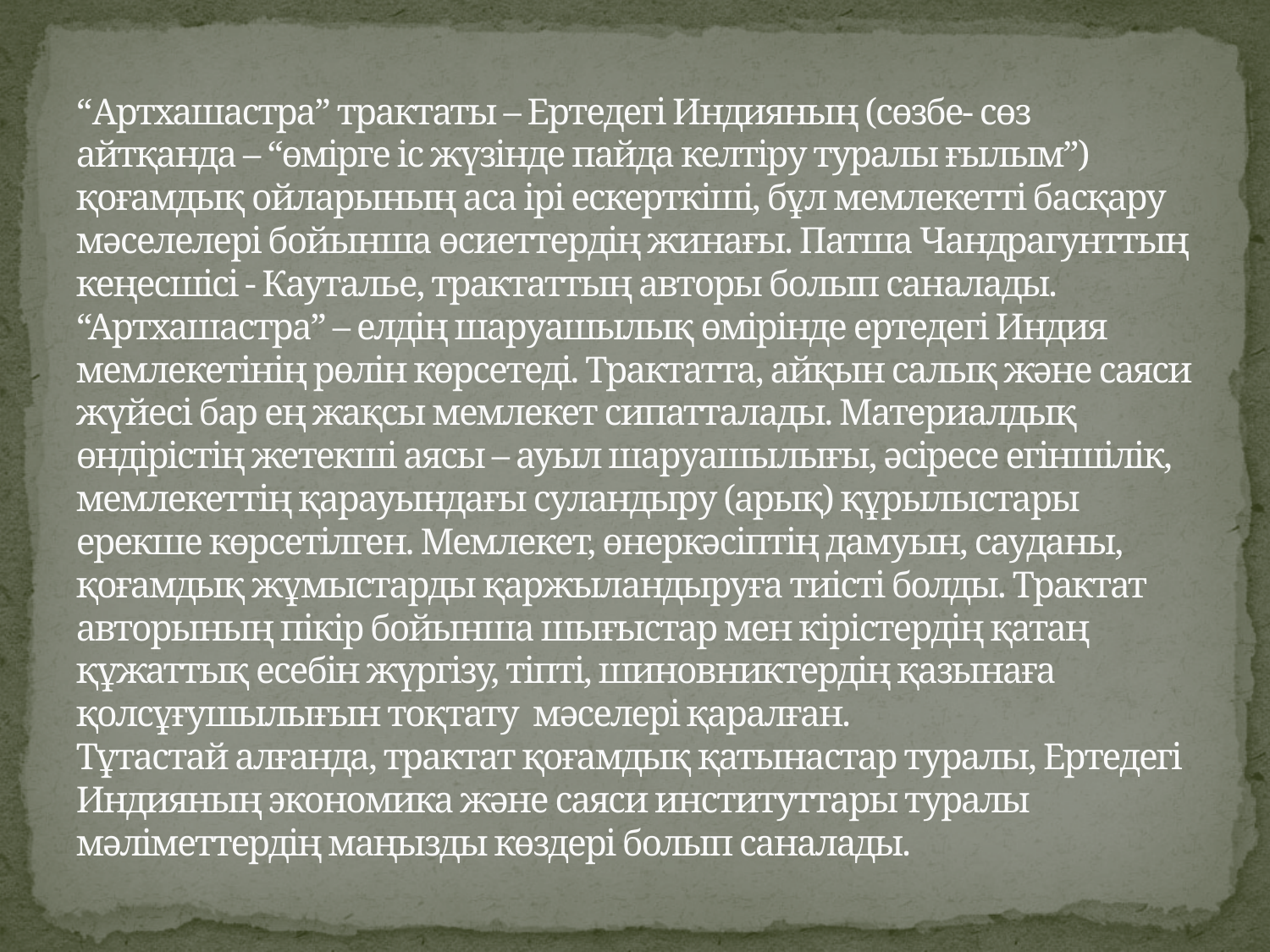

# “Артхашастра” трактаты – Ертедегі Индияның (сөзбе- сөз айтқанда – “өмірге іс жүзінде пайда келтіру туралы ғылым”) қоғамдық ойларының аса ірі ескерткіші, бұл мемлекетті басқару мәселелері бойынша өсиеттердің жинағы. Патша Чандрагунттың кеңесшісі - Кауталье, трактаттың авторы болып саналады. “Артхашастра” – елдің шаруашылық өмірінде ертедегі Индия мемлекетінің рөлін көрсетеді. Трактатта, айқын салық және саяси жүйесі бар ең жақсы мемлекет сипатталады. Материалдық өндірістің жетекші аясы – ауыл шаруашылығы, әсіресе егіншілік, мемлекеттің қарауындағы суландыру (арық) құрылыстары ерекше көрсетілген. Мемлекет, өнеркәсіптің дамуын, сауданы, қоғамдық жұмыстарды қаржыландыруға тиісті болды. Трактат авторының пікір бойынша шығыстар мен кірістердің қатаң құжаттық есебін жүргізу, тіпті, шиновниктердің қазынаға қолсұғушылығын тоқтату  мәселері қаралған. Тұтастай алғанда, трактат қоғамдық қатынастар туралы, Ертедегі Индияның экономика және саяси институттары туралы мәліметтердің маңызды көздері болып саналады.